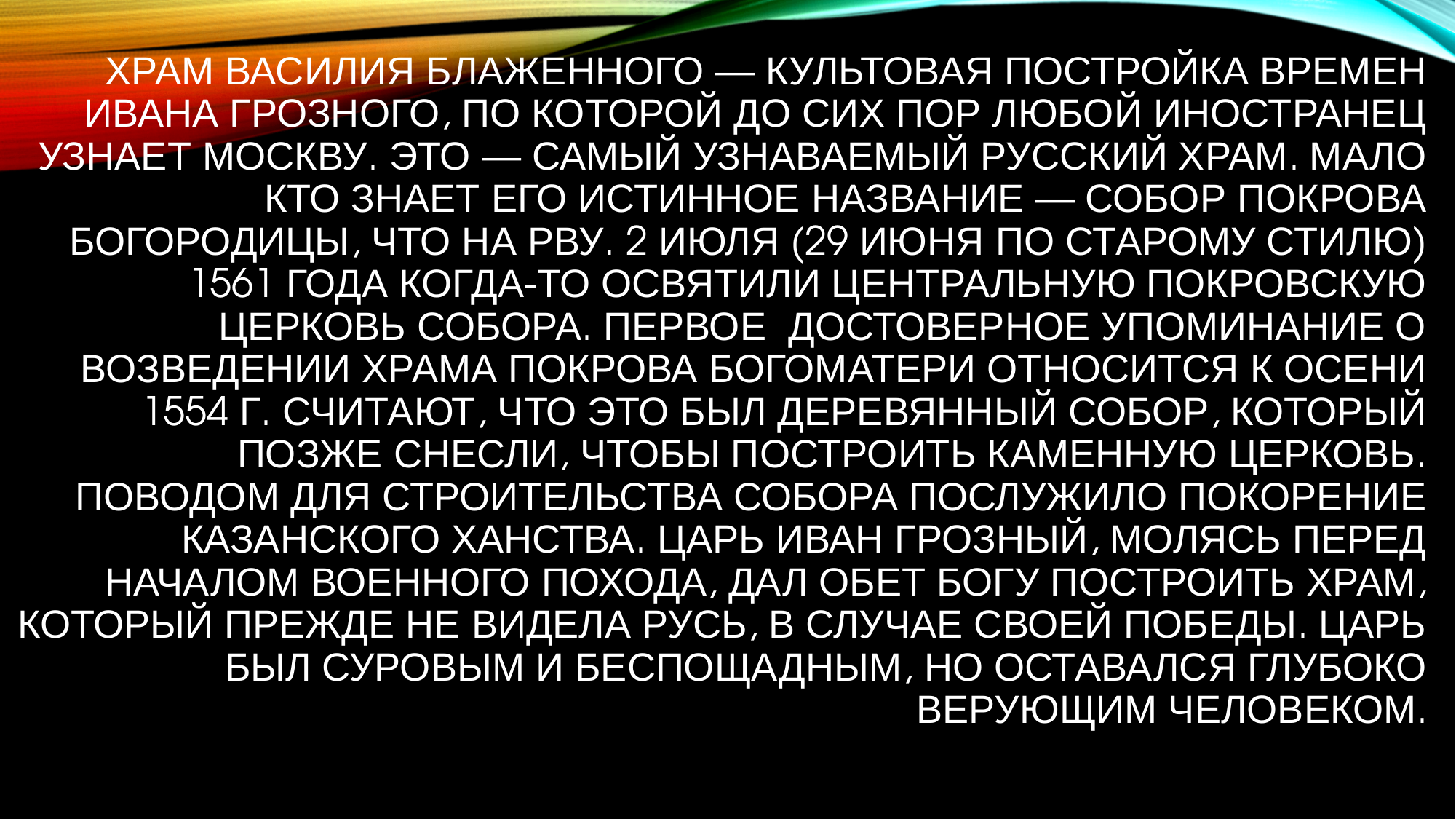

# храм Василия Блаженного — культовая постройка времен Ивана Грозного, по которой до сих пор любой иностранец узнает Москву. Это — самый узнаваемый русский храм. Мало кто знает его истинное название — Собор Покрова Богородицы, что на Рву. 2 июля (29 июня по старому стилю) 1561 года когда-то освятили центральную Покровскую церковь собора. Первое  достоверное упоминание о возведении храма Покрова Богоматери относится к осени 1554 г. Считают, что это был деревянный собор, который позже снесли, чтобы построить каменную церковь. Поводом для строительства собора послужило покорение Казанского ханства. Царь Иван Грозный, молясь перед началом военного похода, дал обет Богу построить храм, который прежде не видела Русь, в случае своей победы. Царь был суровым и беспощадным, но оставался глубоко верующим человеком.